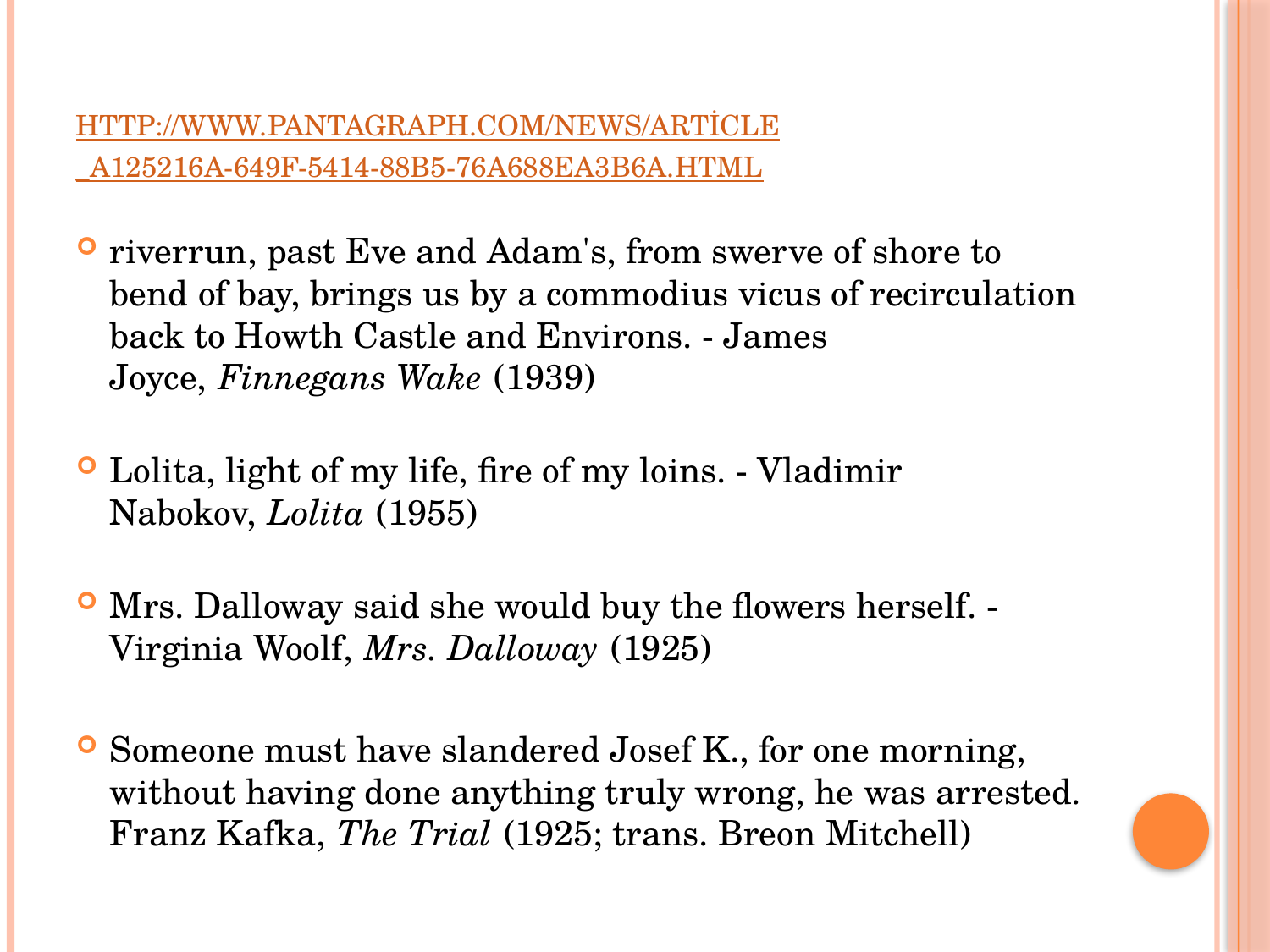

# http://www.pantagraph.com/news/article_a125216a-649f-5414-88b5-76a688ea3b6a.html
riverrun, past Eve and Adam's, from swerve of shore to bend of bay, brings us by a commodius vicus of recirculation back to Howth Castle and Environs. - James Joyce, Finnegans Wake (1939)
Lolita, light of my life, fire of my loins. - Vladimir Nabokov, Lolita (1955)
Mrs. Dalloway said she would buy the flowers herself. - Virginia Woolf, Mrs. Dalloway (1925)

Someone must have slandered Josef K., for one morning, without having done anything truly wrong, he was arrested. Franz Kafka, The Trial (1925; trans. Breon Mitchell)